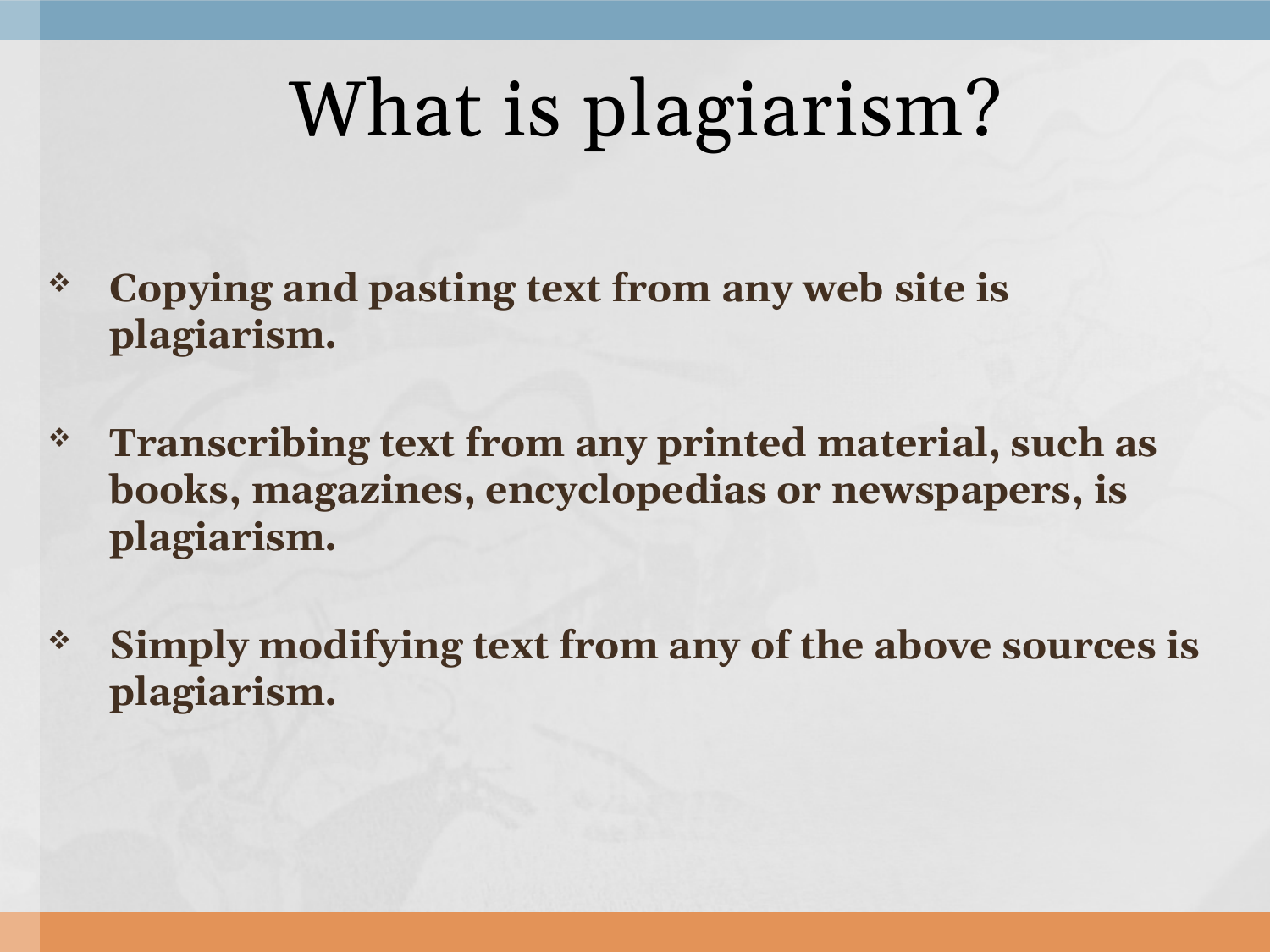

# What is plagiarism?

Copying and pasting text from any web site is plagiarism.

Transcribing text from any printed material, such as books, magazines, encyclopedias or newspapers, is plagiarism.

Simply modifying text from any of the above sources is plagiarism.